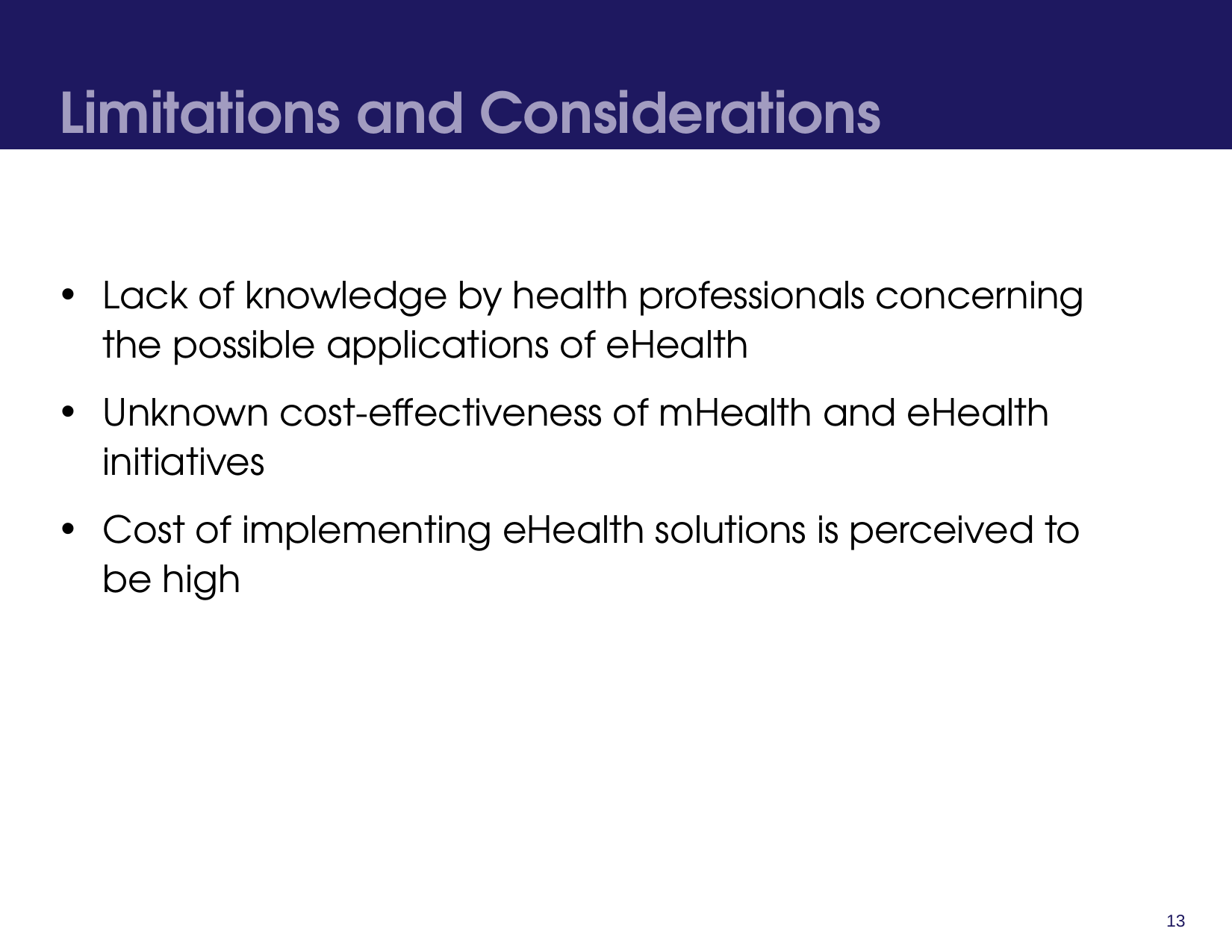

# Limitations and Considerations

Lack of knowledge by health professionals concerning the possible applications of eHealth
Unknown cost-effectiveness of mHealth and eHealth initiatives
Cost of implementing eHealth solutions is perceived to be high
13